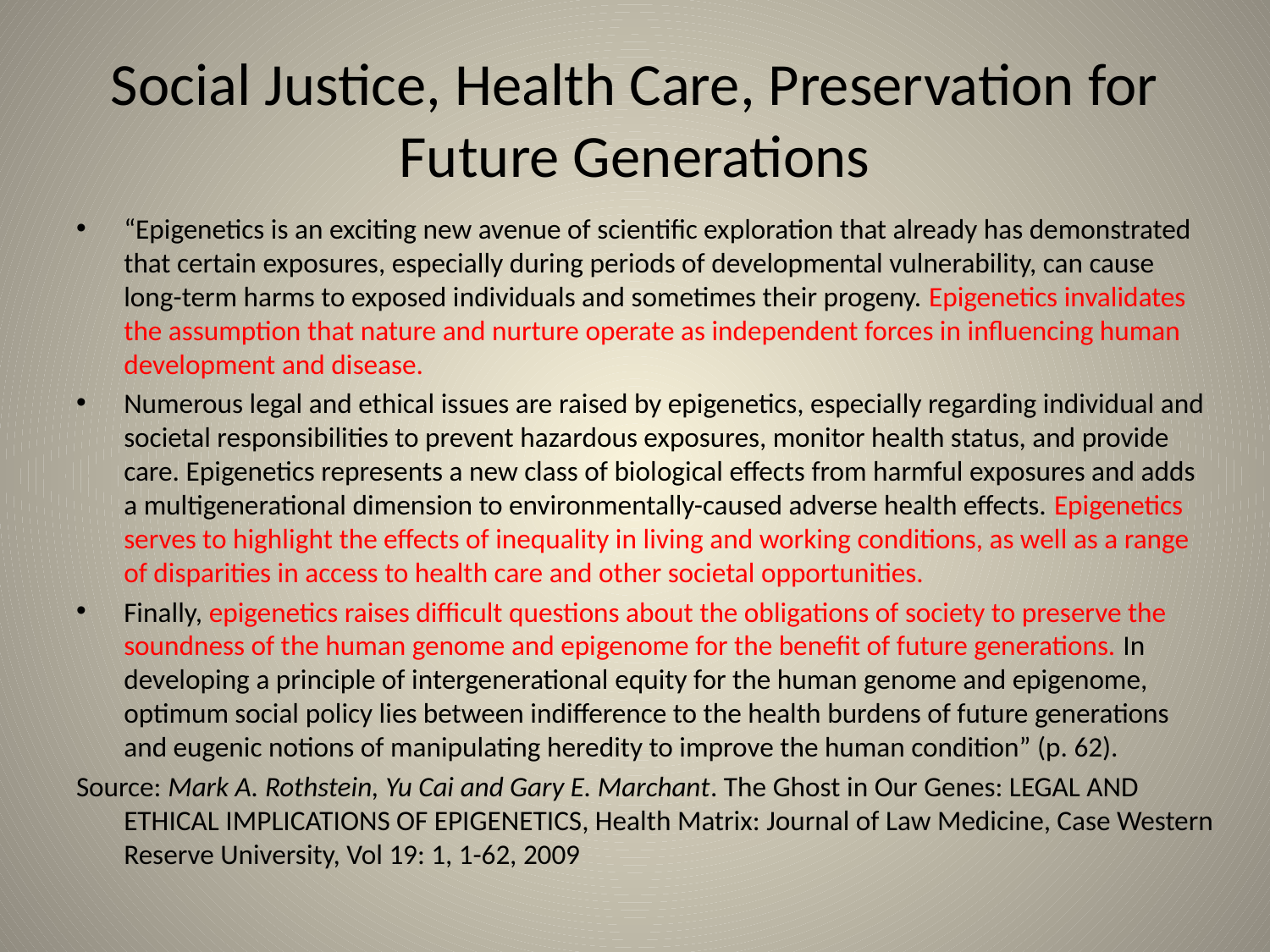

# Social Justice, Health Care, Preservation for Future Generations
“Epigenetics is an exciting new avenue of scientific exploration that already has demonstrated that certain exposures, especially during periods of developmental vulnerability, can cause long-term harms to exposed individuals and sometimes their progeny. Epigenetics invalidates the assumption that nature and nurture operate as independent forces in influencing human development and disease.
Numerous legal and ethical issues are raised by epigenetics, especially regarding individual and societal responsibilities to prevent hazardous exposures, monitor health status, and provide care. Epigenetics represents a new class of biological effects from harmful exposures and adds a multigenerational dimension to environmentally-caused adverse health effects. Epigenetics serves to highlight the effects of inequality in living and working conditions, as well as a range of disparities in access to health care and other societal opportunities.
Finally, epigenetics raises difficult questions about the obligations of society to preserve the soundness of the human genome and epigenome for the benefit of future generations. In developing a principle of intergenerational equity for the human genome and epigenome, optimum social policy lies between indifference to the health burdens of future generations and eugenic notions of manipulating heredity to improve the human condition” (p. 62).
Source: Mark A. Rothstein, Yu Cai and Gary E. Marchant. The Ghost in Our Genes: LEGAL AND ETHICAL IMPLICATIONS OF EPIGENETICS, Health Matrix: Journal of Law Medicine, Case Western Reserve University, Vol 19: 1, 1-62, 2009